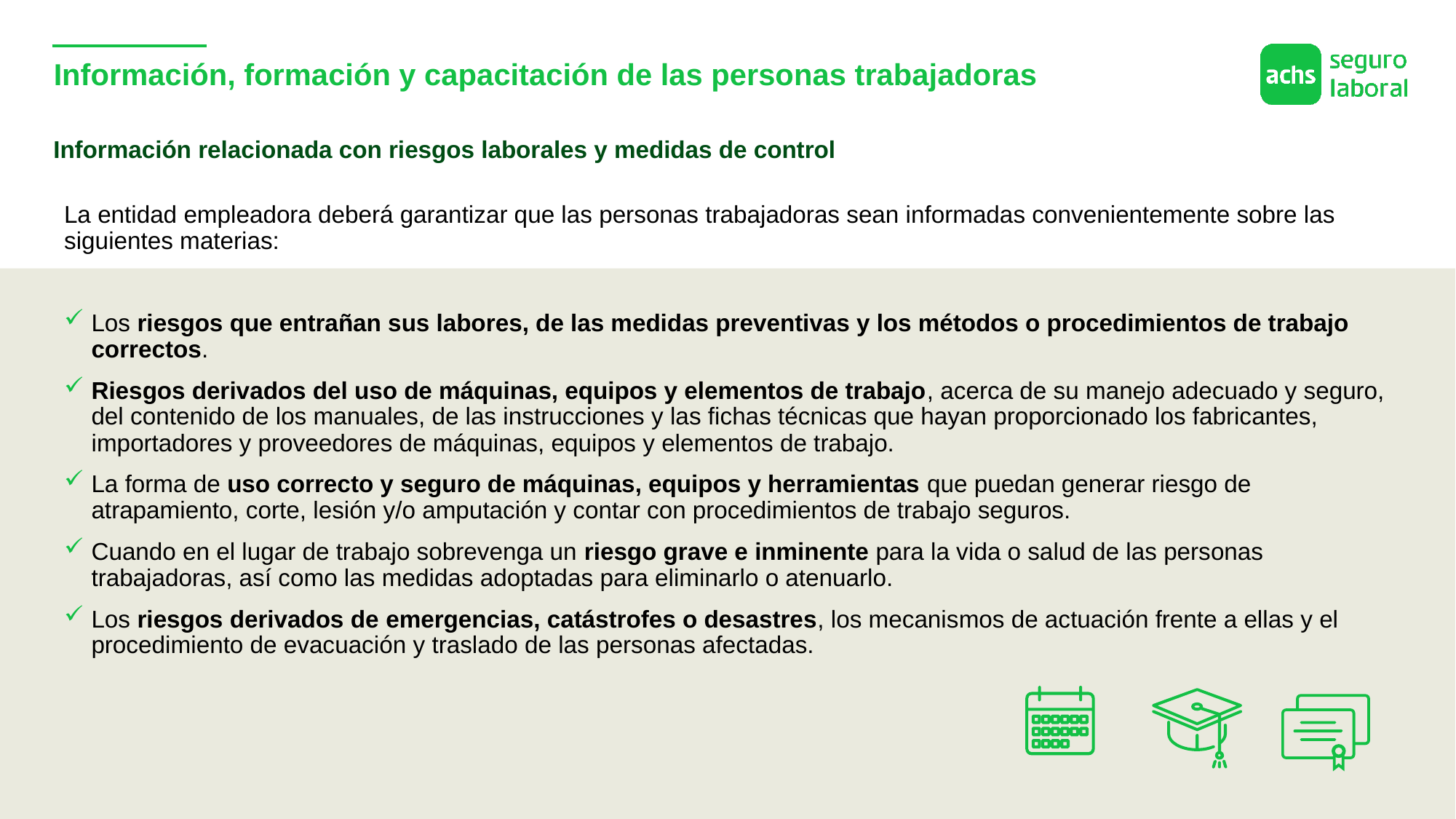

# Información, formación y capacitación de las personas trabajadoras
Información relacionada con riesgos laborales y medidas de control
La entidad empleadora deberá garantizar que las personas trabajadoras sean informadas convenientemente sobre las siguientes materias:

Los riesgos que entrañan sus labores, de las medidas preventivas y los métodos o procedimientos de trabajo correctos.
Riesgos derivados del uso de máquinas, equipos y elementos de trabajo, acerca de su manejo adecuado y seguro, del contenido de los manuales, de las instrucciones y las fichas técnicas que hayan proporcionado los fabricantes, importadores y proveedores de máquinas, equipos y elementos de trabajo.
La forma de uso correcto y seguro de máquinas, equipos y herramientas que puedan generar riesgo de atrapamiento, corte, lesión y/o amputación y contar con procedimientos de trabajo seguros.
Cuando en el lugar de trabajo sobrevenga un riesgo grave e inminente para la vida o salud de las personas trabajadoras, así como las medidas adoptadas para eliminarlo o atenuarlo.
Los riesgos derivados de emergencias, catástrofes o desastres, los mecanismos de actuación frente a ellas y el procedimiento de evacuación y traslado de las personas afectadas.